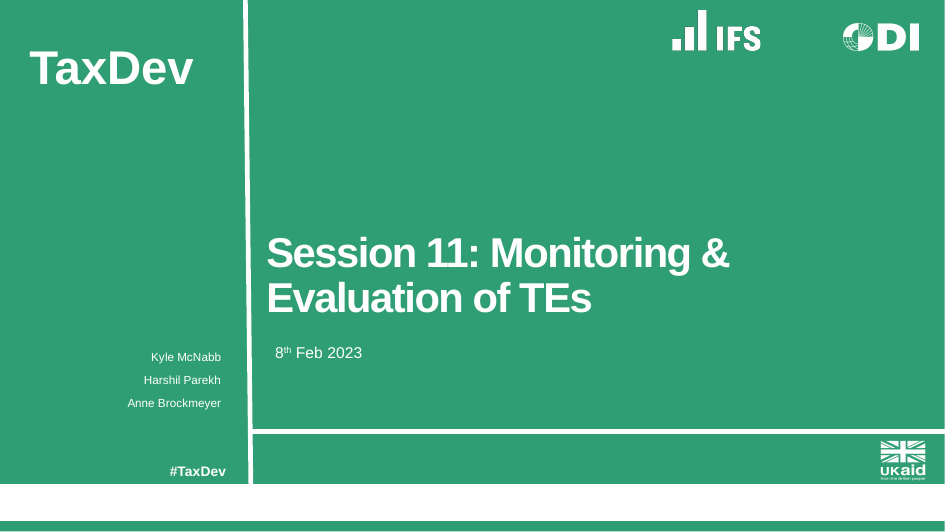

# Session 11: Monitoring & Evaluation of TEs
Kyle McNabb
Harshil Parekh
Anne Brockmeyer
8th Feb 2023